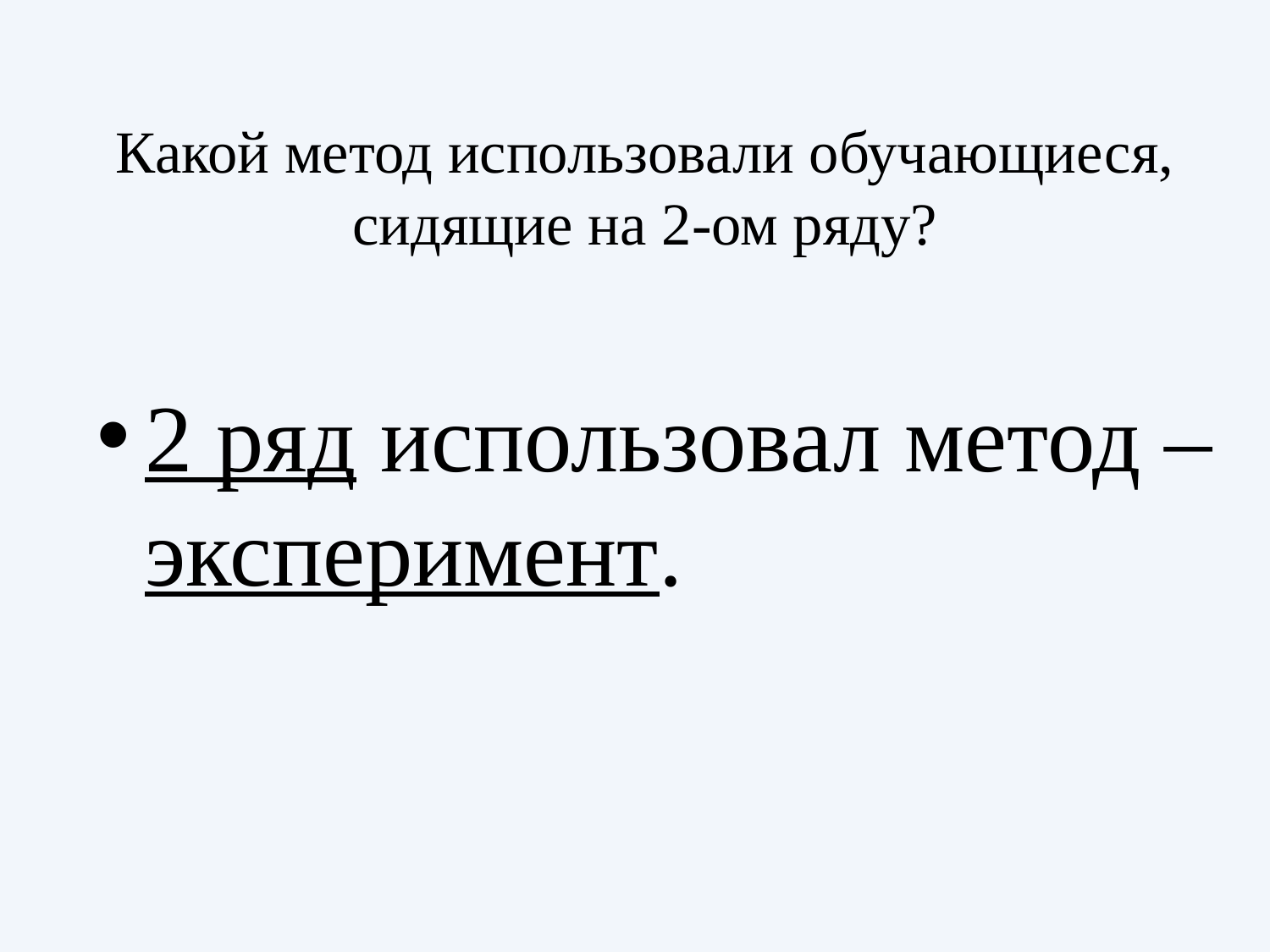

# Какой метод использовали обучающиеся, сидящие на 2-ом ряду?
2 ряд использовал метод – эксперимент.